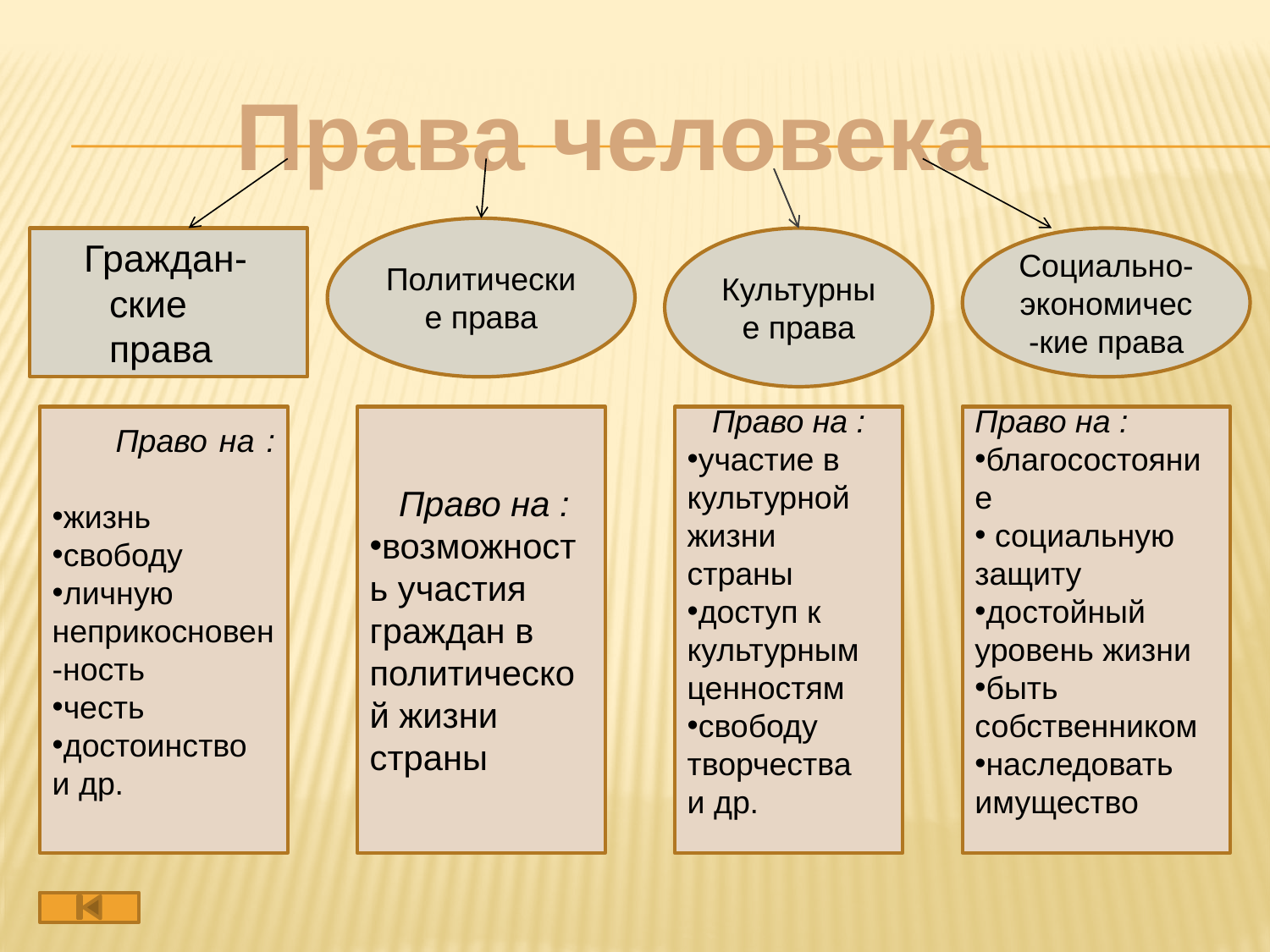

Права человека
Политические права
    Граждан-ские права
Культурные права
Социально-экономичес-кие права
Право на :
жизнь
свободу
личную неприкосновен-ность
честь
достоинство
и др.

   Право на :
возможность участия граждан в политической жизни страны
Право на :
участие в культурной жизни страны
доступ к культурным ценностям
свободу творчества
и др.

Право на :
благосостояние
 социальную  защиту
достойный уровень жизни
быть собственником
наследовать имущество